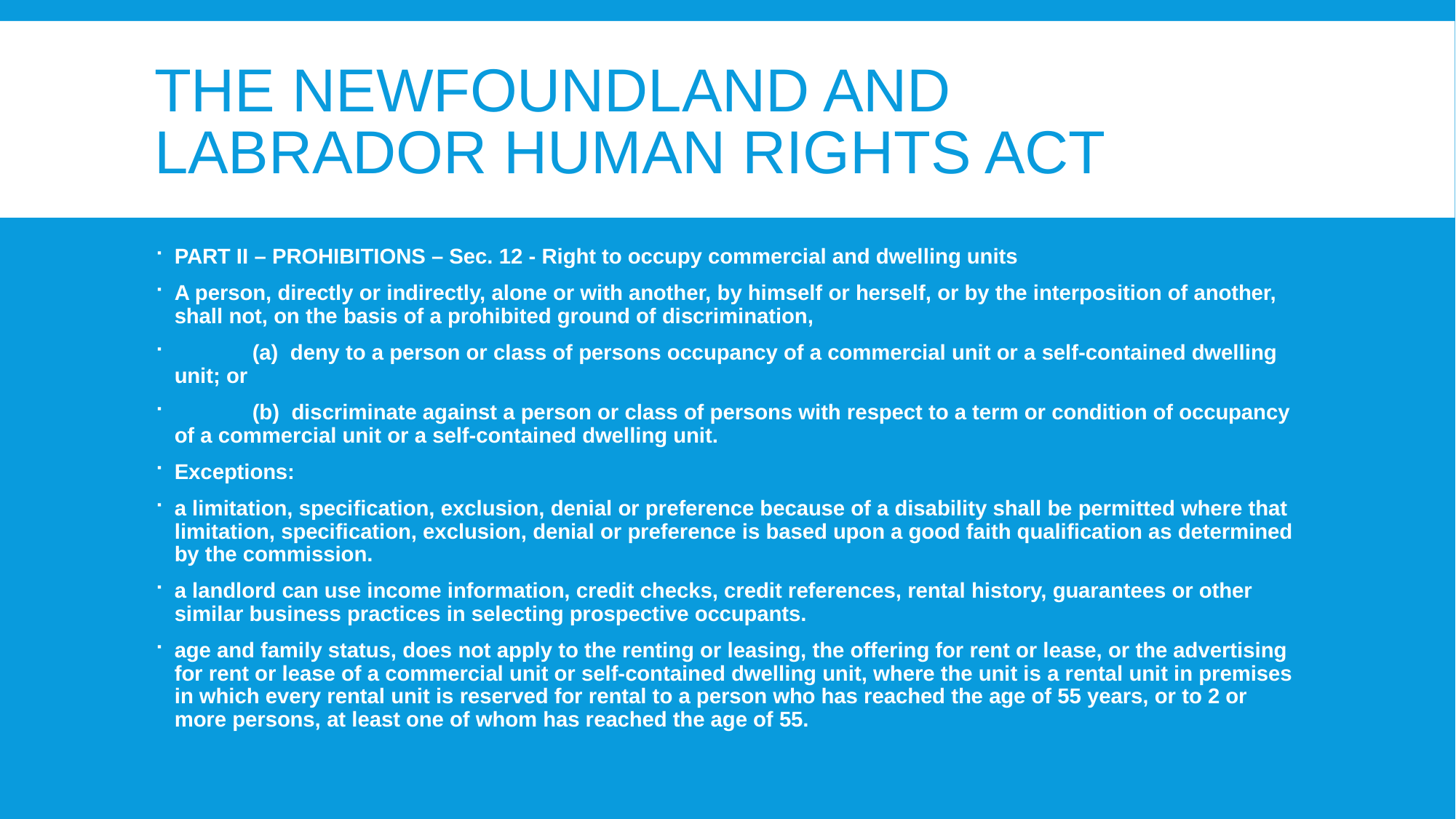

# The Newfoundland and Labrador Human Rights Act
PART II – PROHIBITIONS – Sec. 12 - Right to occupy commercial and dwelling units
A person, directly or indirectly, alone or with another, by himself or herself, or by the interposition of another, shall not, on the basis of a prohibited ground of discrimination,
             (a)  deny to a person or class of persons occupancy of a commercial unit or a self-contained dwelling unit; or
             (b)  discriminate against a person or class of persons with respect to a term or condition of occupancy of a commercial unit or a self-contained dwelling unit.
Exceptions:
a limitation, specification, exclusion, denial or preference because of a disability shall be permitted where that limitation, specification, exclusion, denial or preference is based upon a good faith qualification as determined by the commission.
a landlord can use income information, credit checks, credit references, rental history, guarantees or other similar business practices in selecting prospective occupants.
age and family status, does not apply to the renting or leasing, the offering for rent or lease, or the advertising for rent or lease of a commercial unit or self-contained dwelling unit, where the unit is a rental unit in premises in which every rental unit is reserved for rental to a person who has reached the age of 55 years, or to 2 or more persons, at least one of whom has reached the age of 55.